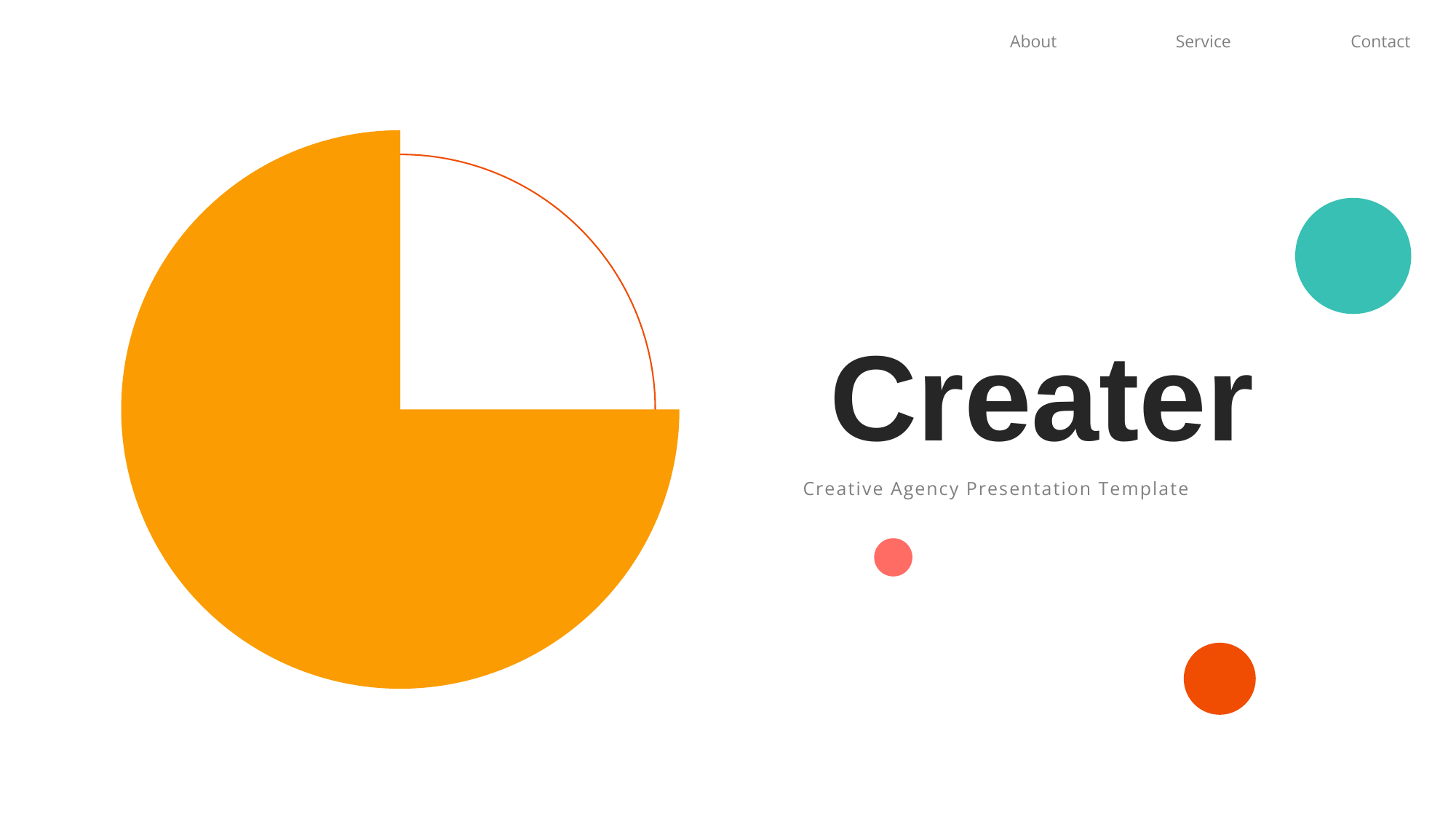

About
Service
Contact

Creater
Creative Agency Presentation Template